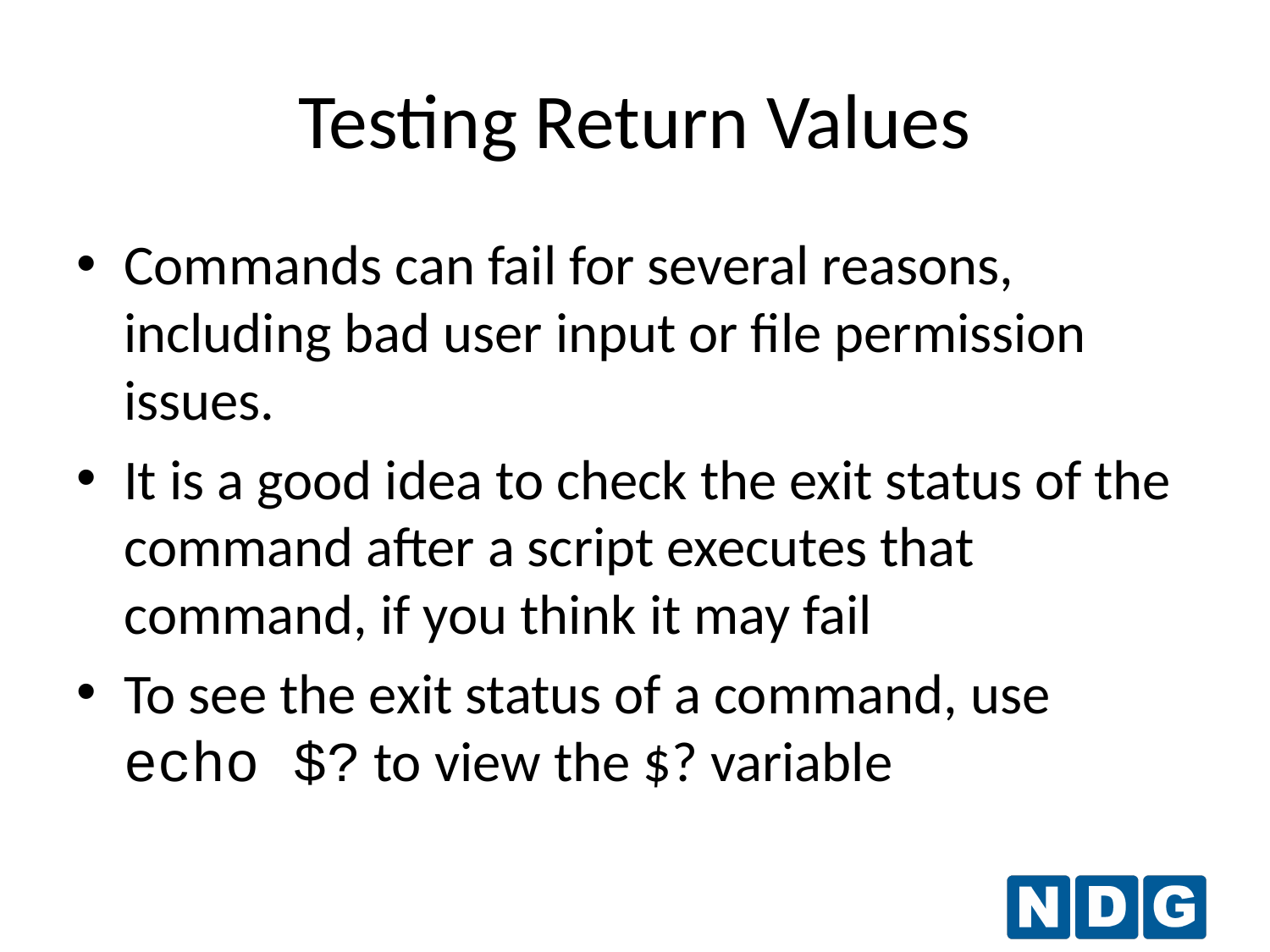

Testing Return Values
Commands can fail for several reasons, including bad user input or file permission issues.
It is a good idea to check the exit status of the command after a script executes that command, if you think it may fail
To see the exit status of a command, use echo $? to view the $? variable